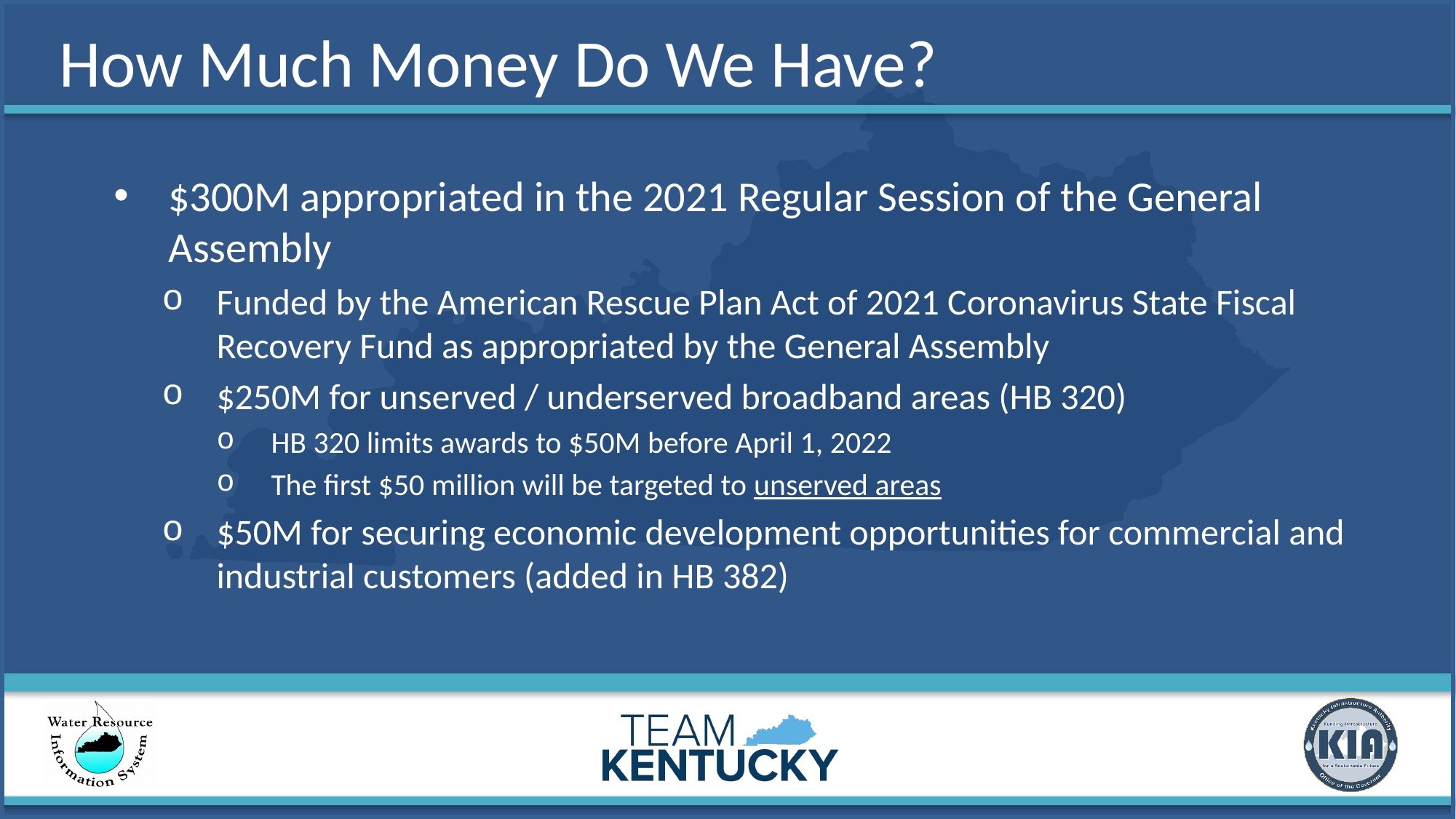

# How Much Money Do We Have?
$300M appropriated in the 2021 Regular Session of the General Assembly
Funded by the American Rescue Plan Act of 2021 Coronavirus State Fiscal Recovery Fund as appropriated by the General Assembly
$250M for unserved / underserved broadband areas (HB 320)
HB 320 limits awards to $50M before April 1, 2022
The first $50 million will be targeted to unserved areas
$50M for securing economic development opportunities for commercial and industrial customers (added in HB 382)